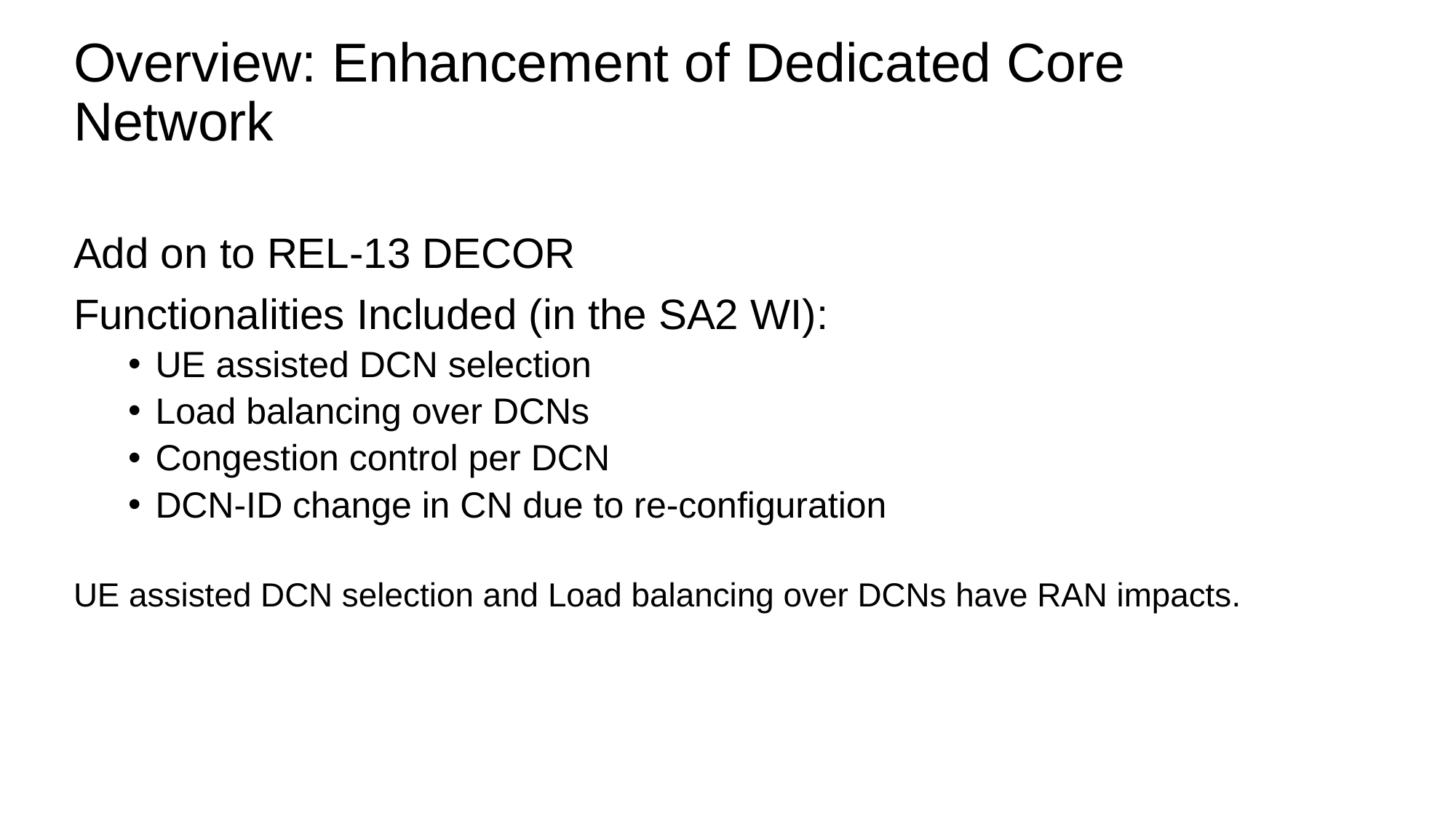

# Overview: Enhancement of Dedicated Core Network
Add on to REL-13 DECOR
Functionalities Included (in the SA2 WI):
UE assisted DCN selection
Load balancing over DCNs
Congestion control per DCN
DCN-ID change in CN due to re-configuration

UE assisted DCN selection and Load balancing over DCNs have RAN impacts.